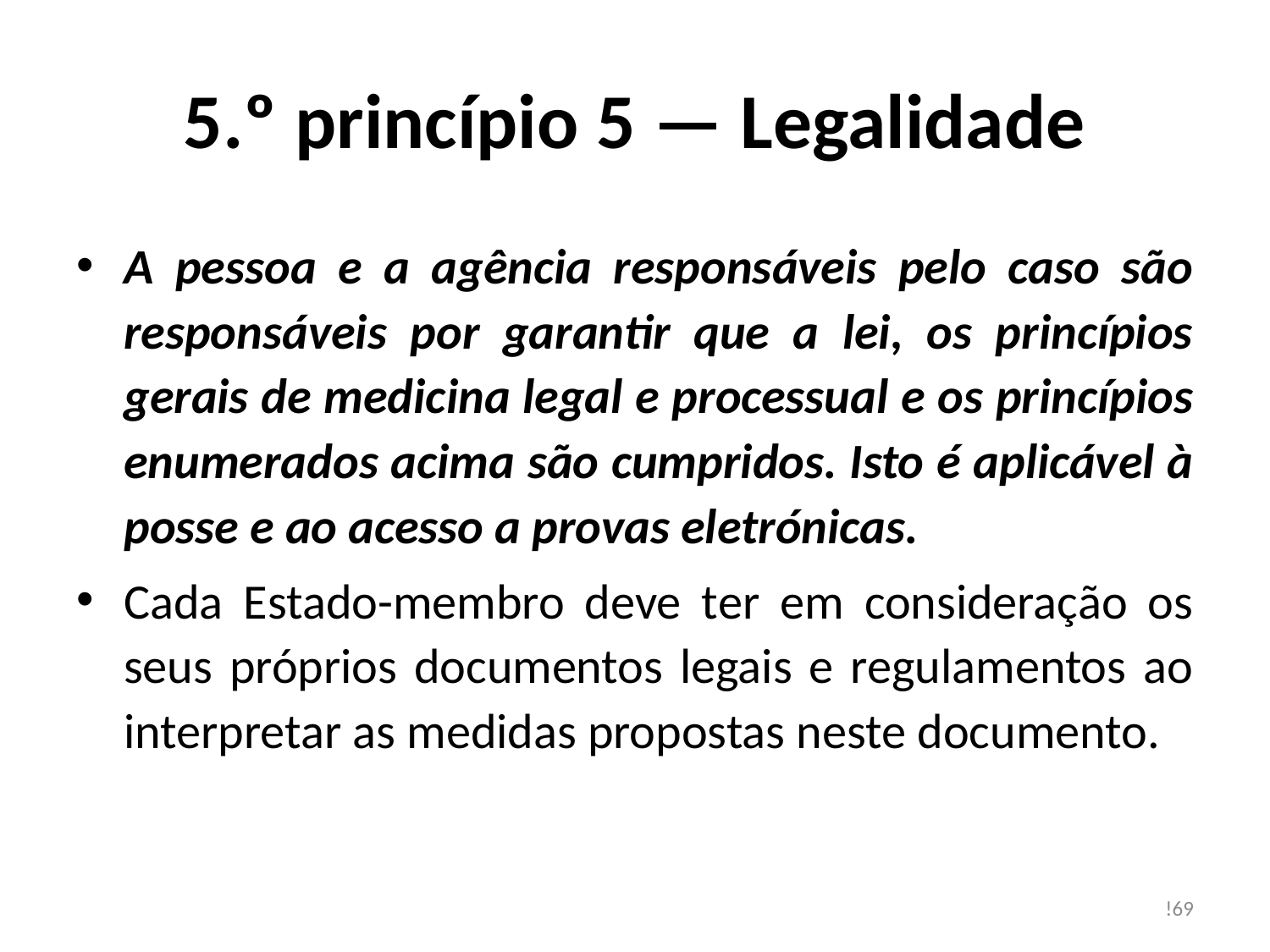

# 5.º princípio 5 — Legalidade
A pessoa e a agência responsáveis pelo caso são responsáveis por garantir que a lei, os princípios gerais de medicina legal e processual e os princípios enumerados acima são cumpridos. Isto é aplicável à posse e ao acesso a provas eletrónicas.
Cada Estado-membro deve ter em consideração os seus próprios documentos legais e regulamentos ao interpretar as medidas propostas neste documento.

!69